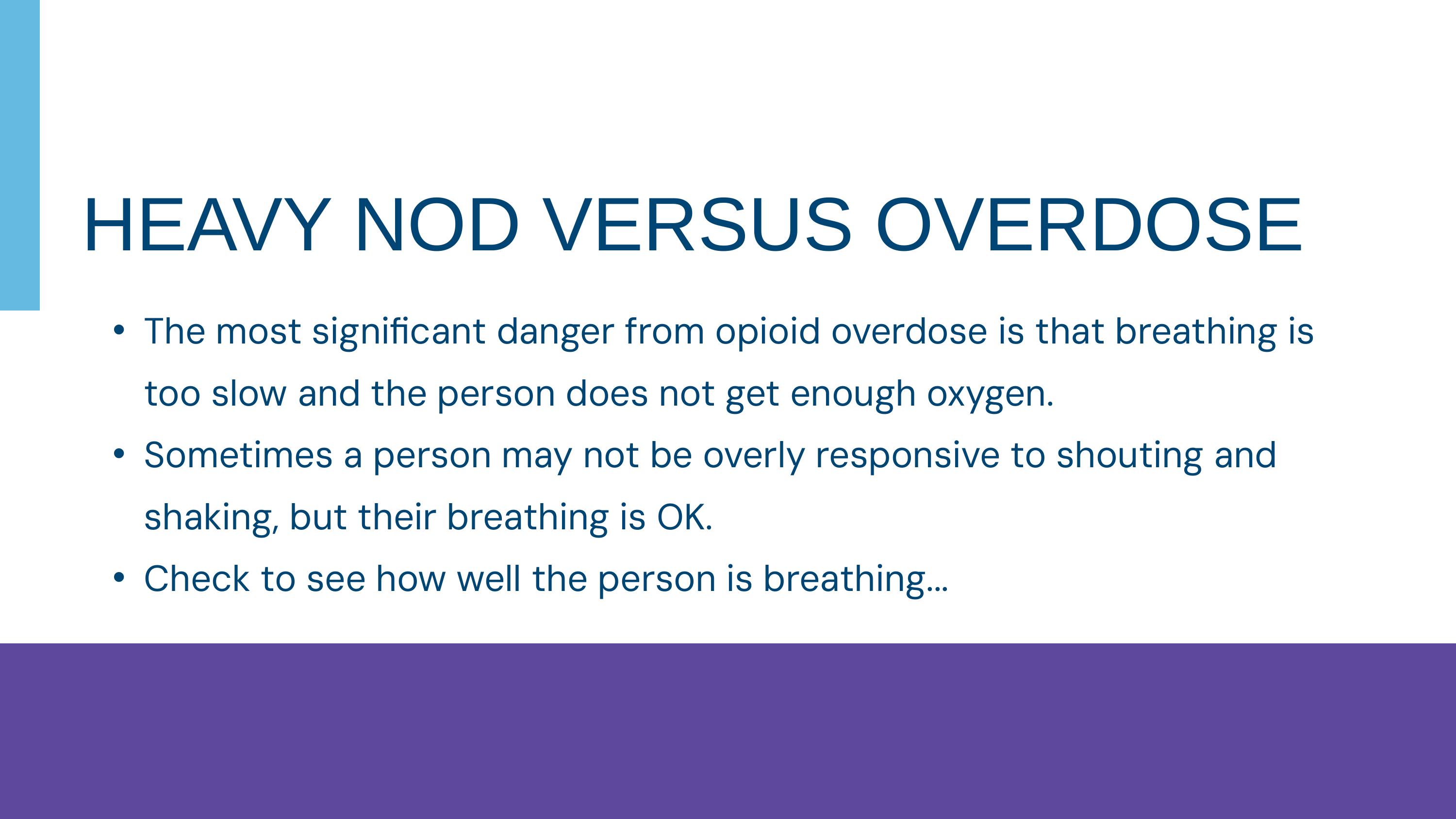

HEAVY NOD VERSUS OVERDOSE
The most significant danger from opioid overdose is that breathing is too slow and the person does not get enough oxygen.
Sometimes a person may not be overly responsive to shouting and shaking, but their breathing is OK.
Check to see how well the person is breathing...